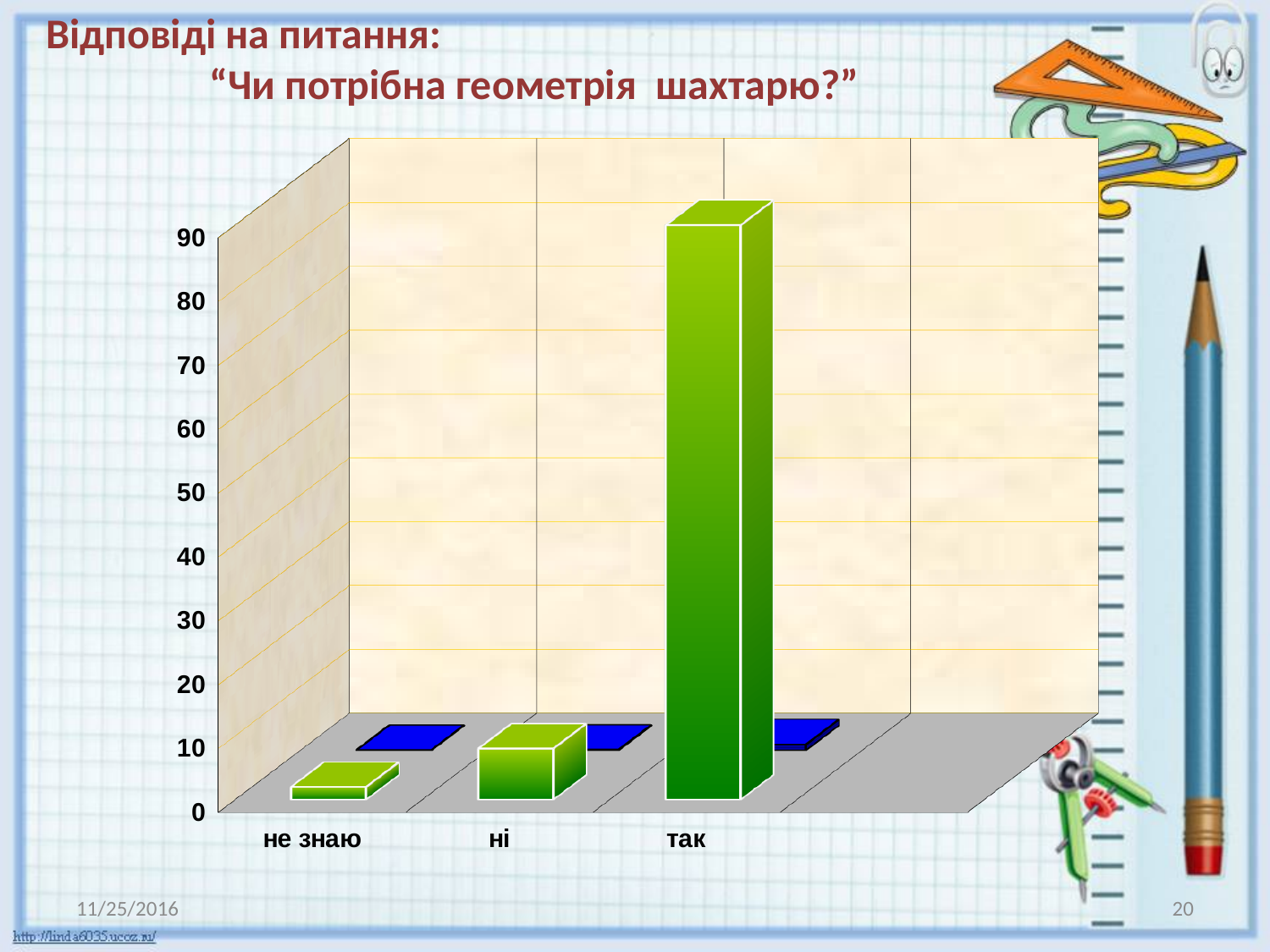

Відповіді на питання:                                                              “Чи потрібна геометрія  шахтарю?”

[unsupported chart]

11/25/2016
20